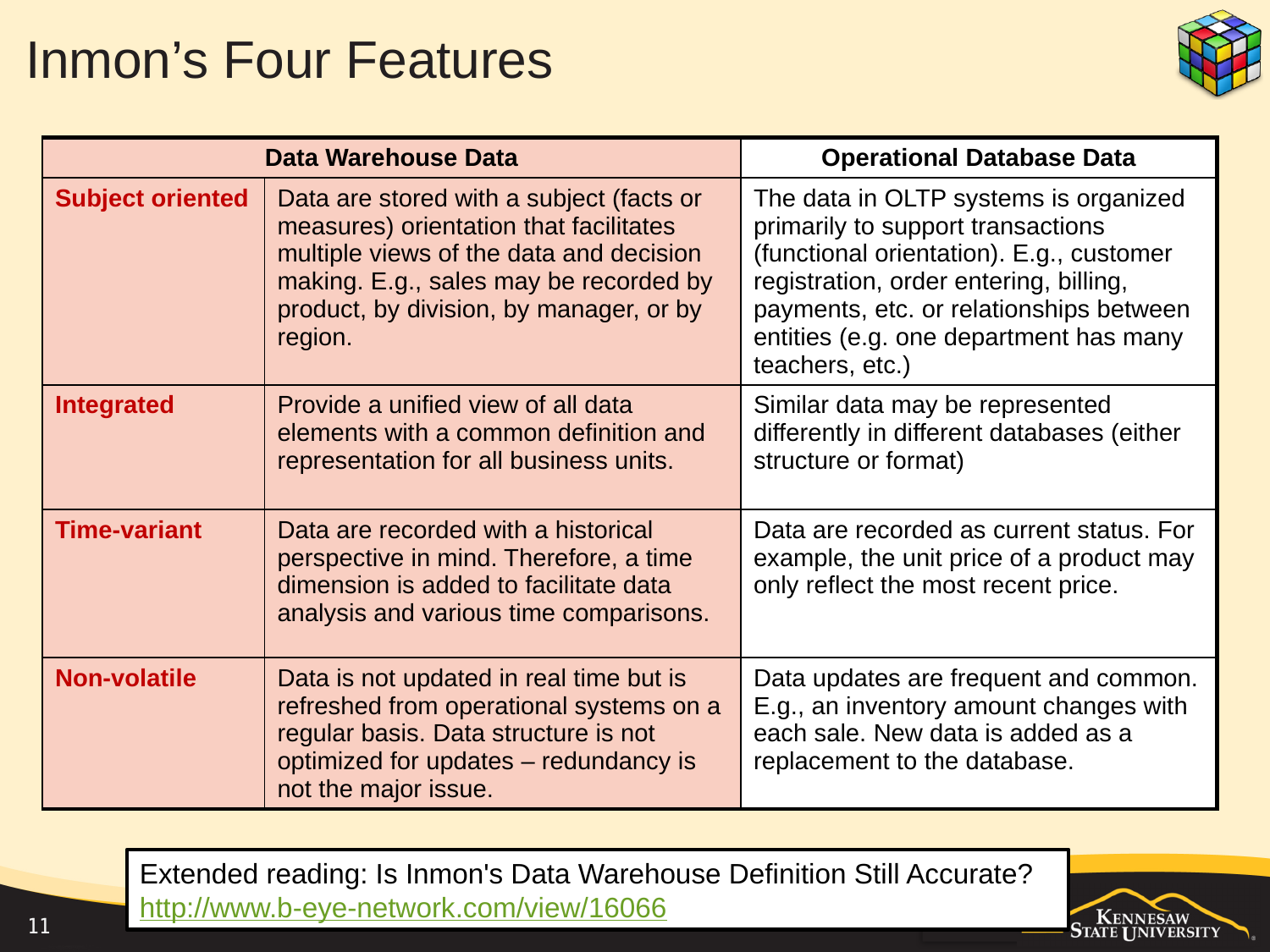

# Inmon’s Four Features
| Data Warehouse Data |  | Operational Database Data |
| --- | --- | --- |
| Subject oriented | Data are stored with a subject (facts or measures) orientation that facilitates multiple views of the data and decision making. E.g., sales may be recorded by product, by division, by manager, or by region. | The data in OLTP systems is organized primarily to support transactions (functional orientation). E.g., customer registration, order entering, billing, payments, etc. or relationships between entities (e.g. one department has many teachers, etc.) |
| Integrated | Provide a unified view of all data elements with a common definition and representation for all business units. | Similar data may be represented differently in different databases (either structure or format) |
| Time-variant | Data are recorded with a historical perspective in mind. Therefore, a time dimension is added to facilitate data analysis and various time comparisons. | Data are recorded as current status. For example, the unit price of a product may only reflect the most recent price. |
| Non-volatile | Data is not updated in real time but is refreshed from operational systems on a regular basis. Data structure is not optimized for updates – redundancy is not the major issue. | Data updates are frequent and common. E.g., an inventory amount changes with each sale. New data is added as a replacement to the database. |
Extended reading: Is Inmon's Data Warehouse Definition Still Accurate? http://www.b-eye-network.com/view/16066
11